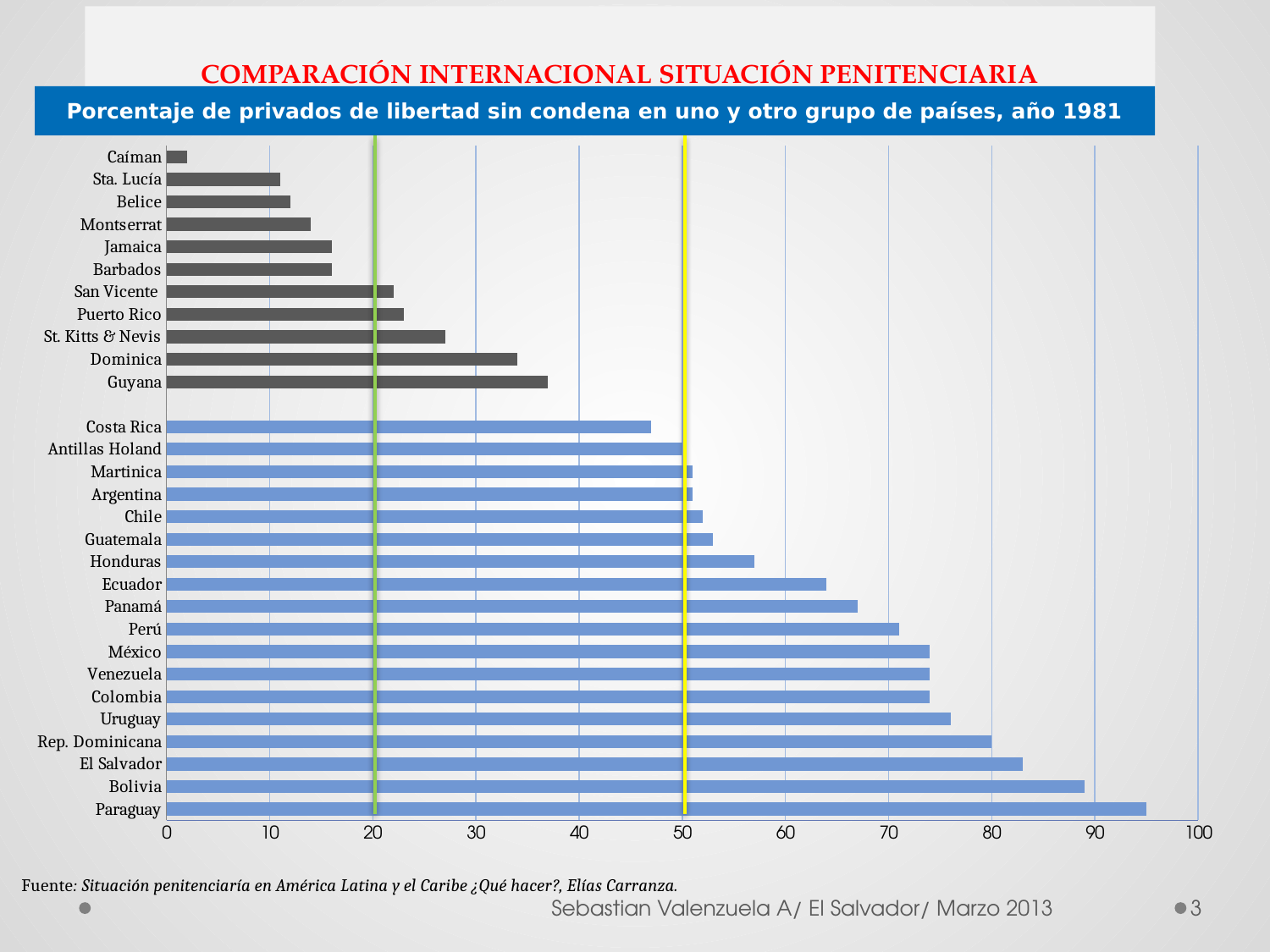

# COMPARACIÓN INTERNACIONAL SITUACIÓN PENITENCIARIA
Porcentaje de privados de libertad sin condena en uno y otro grupo de países, año 1981

### Chart

| Category | PORCENTAJE |
|---|---|
| Paraguay | 95.0 |
| Bolivia | 89.0 |
| El Salvador | 83.0 |
| Rep. Dominicana | 80.0 |
| Uruguay | 76.0 |
| Colombia | 74.0 |
| Venezuela | 74.0 |
| México | 74.0 |
| Perú | 71.0 |
| Panamá | 67.0 |
| Ecuador | 64.0 |
| Honduras | 57.0 |
| Guatemala | 53.0 |
| Chile | 52.0 |
| Argentina | 51.0 |
| Martinica | 51.0 |
| Antillas Holand | 50.0 |
| Costa Rica | 47.0 |
|  | None |
| Guyana | 37.0 |
| Dominica | 34.0 |
| St. Kitts & Nevis | 27.0 |
| Puerto Rico | 23.0 |
| San Vicente  | 22.0 |
| Barbados | 16.0 |
| Jamaica | 16.0 |
| Montserrat | 14.0 |
| Belice | 12.0 |
| Sta. Lucía | 11.0 |
| Caíman | 2.0 |

Fuente: Situación penitenciaría en América Latina y el Caribe ¿Qué hacer?, Elías Carranza.
3
Sebastian Valenzuela A/ El Salvador/ Marzo 2013